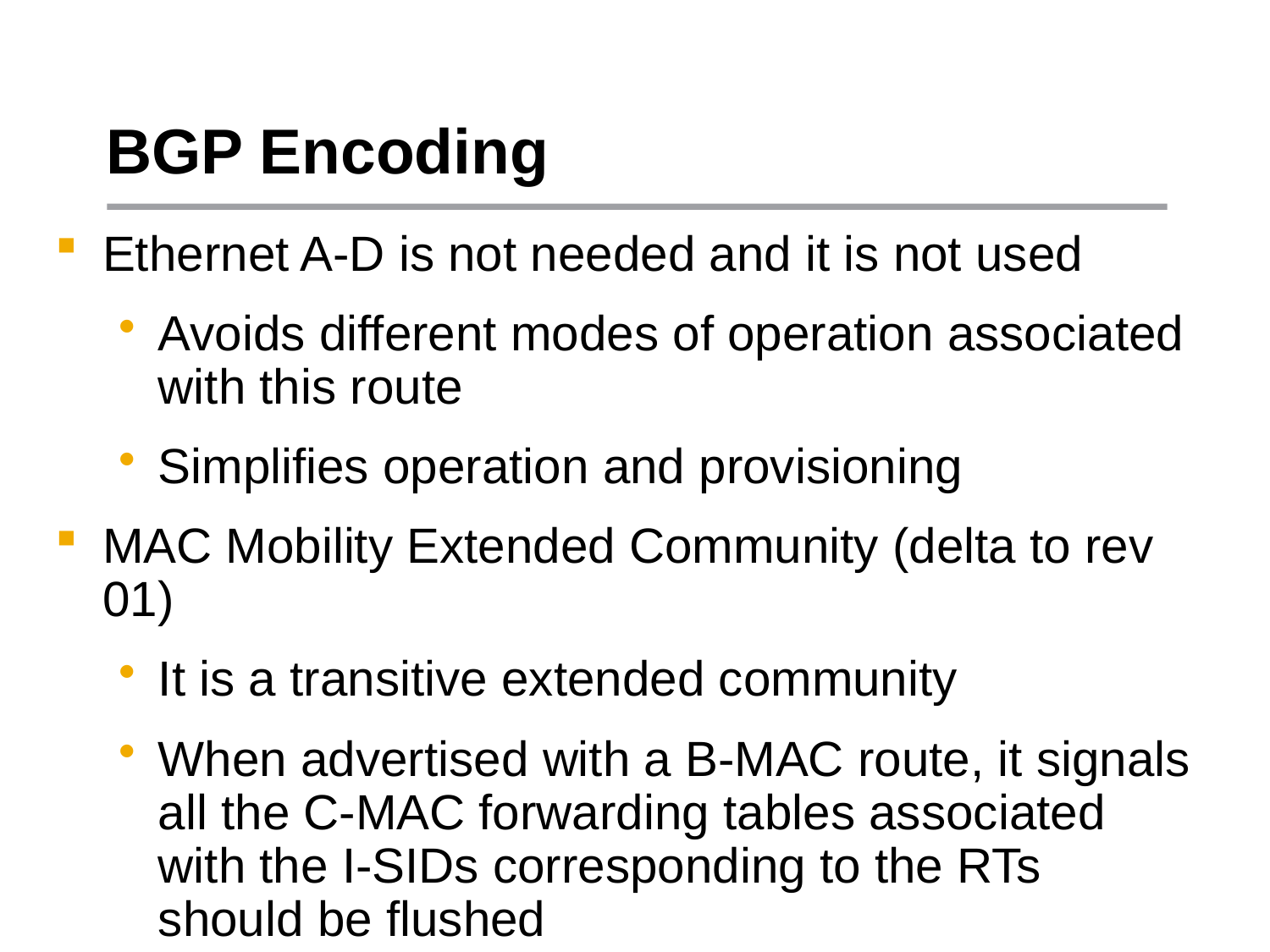

# BGP Encoding
Ethernet A-D is not needed and it is not used
Avoids different modes of operation associated with this route
Simplifies operation and provisioning
MAC Mobility Extended Community (delta to rev 01)
It is a transitive extended community
When advertised with a B-MAC route, it signals all the C-MAC forwarding tables associated with the I-SIDs corresponding to the RTs should be flushed